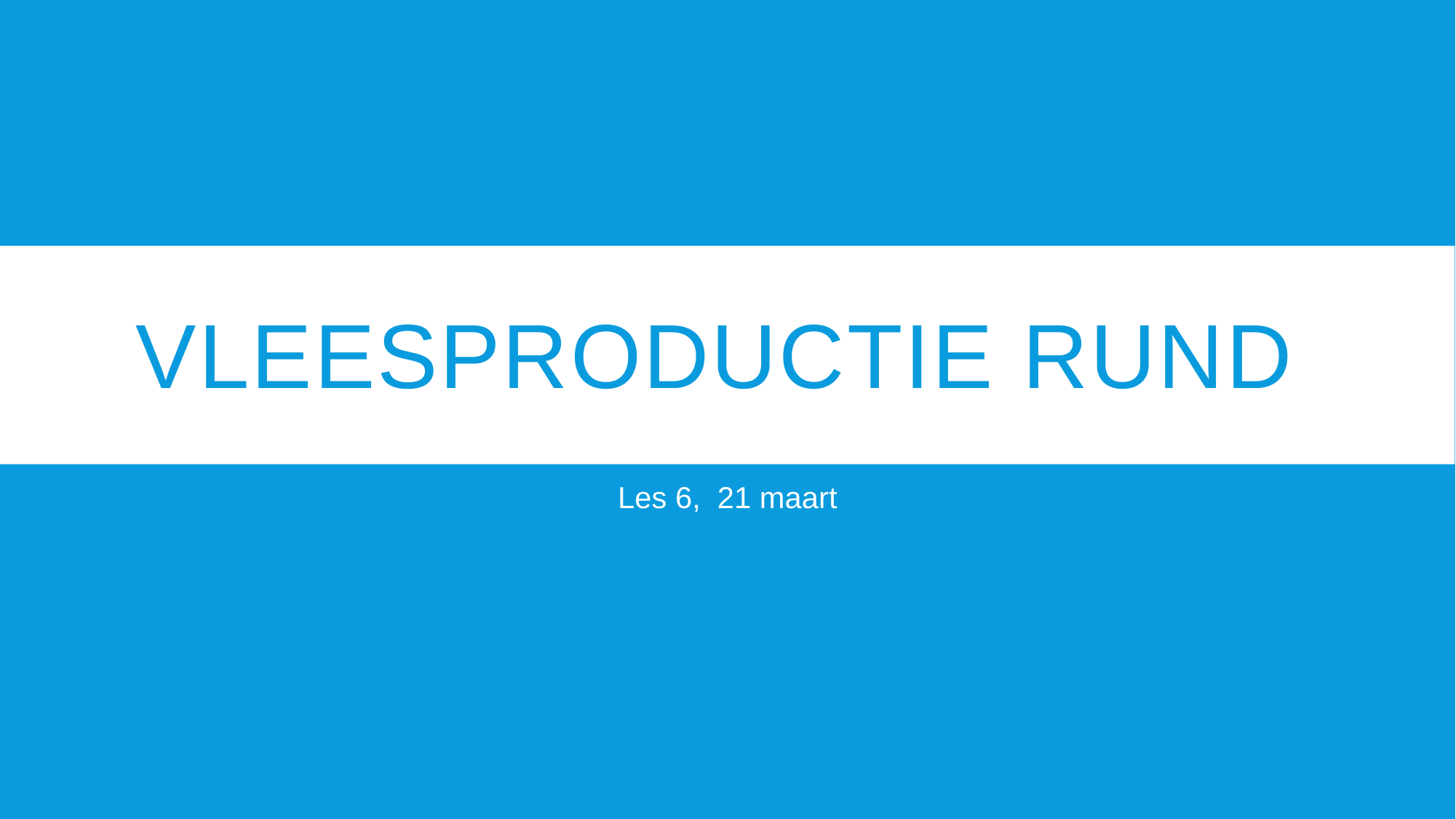

# Vleesproductie rund
Les 6,  21 maart